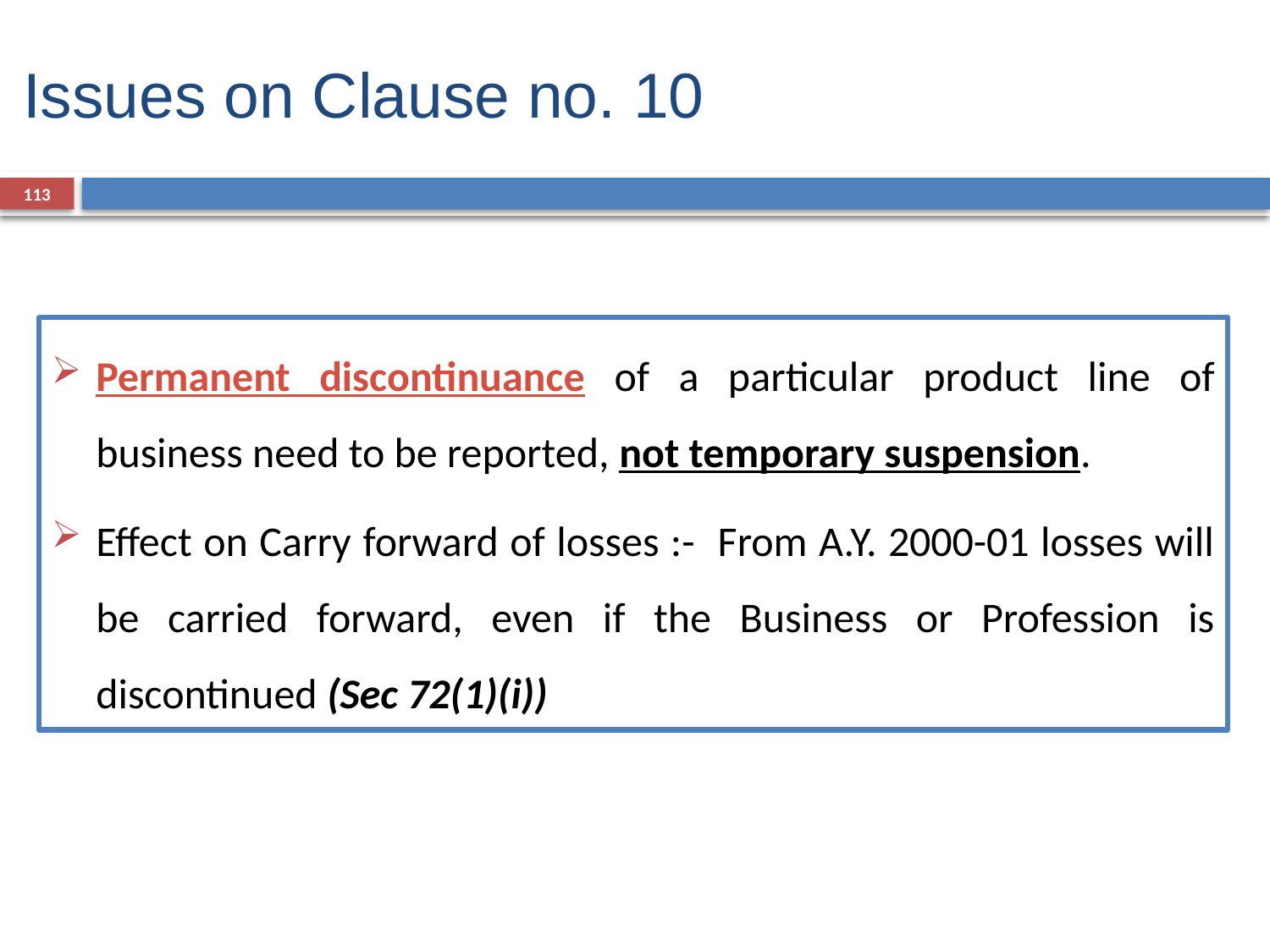

# Issues on Clause no. 10
113
Permanent discontinuance of a particular product line of business need to be reported, not temporary suspension.
Effect on Carry forward of losses :-  From A.Y. 2000-01 losses will be carried forward, even if the Business or Profession is discontinued (Sec 72(1)(i))